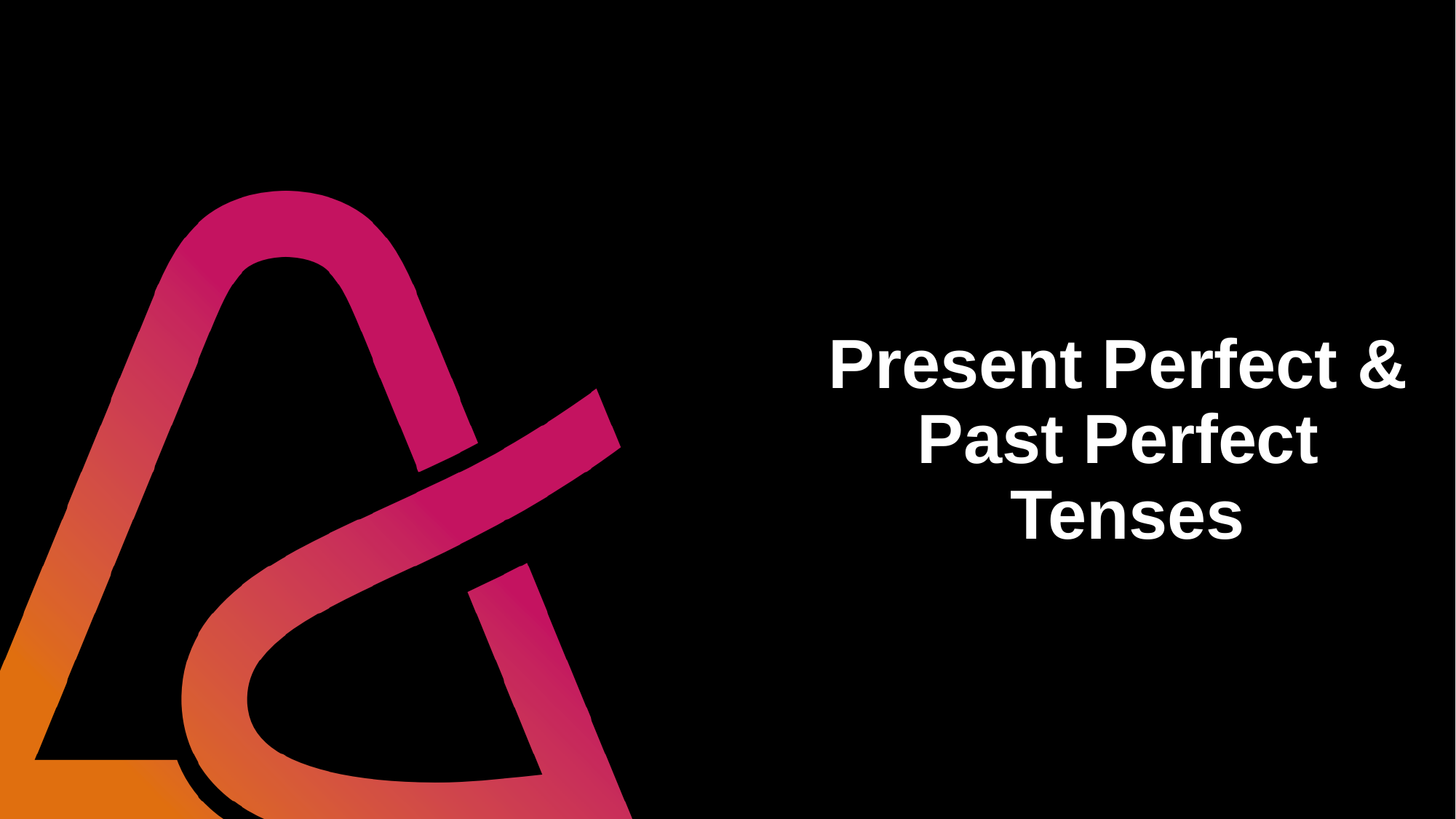

# Present Perfect & Past Perfect Tenses